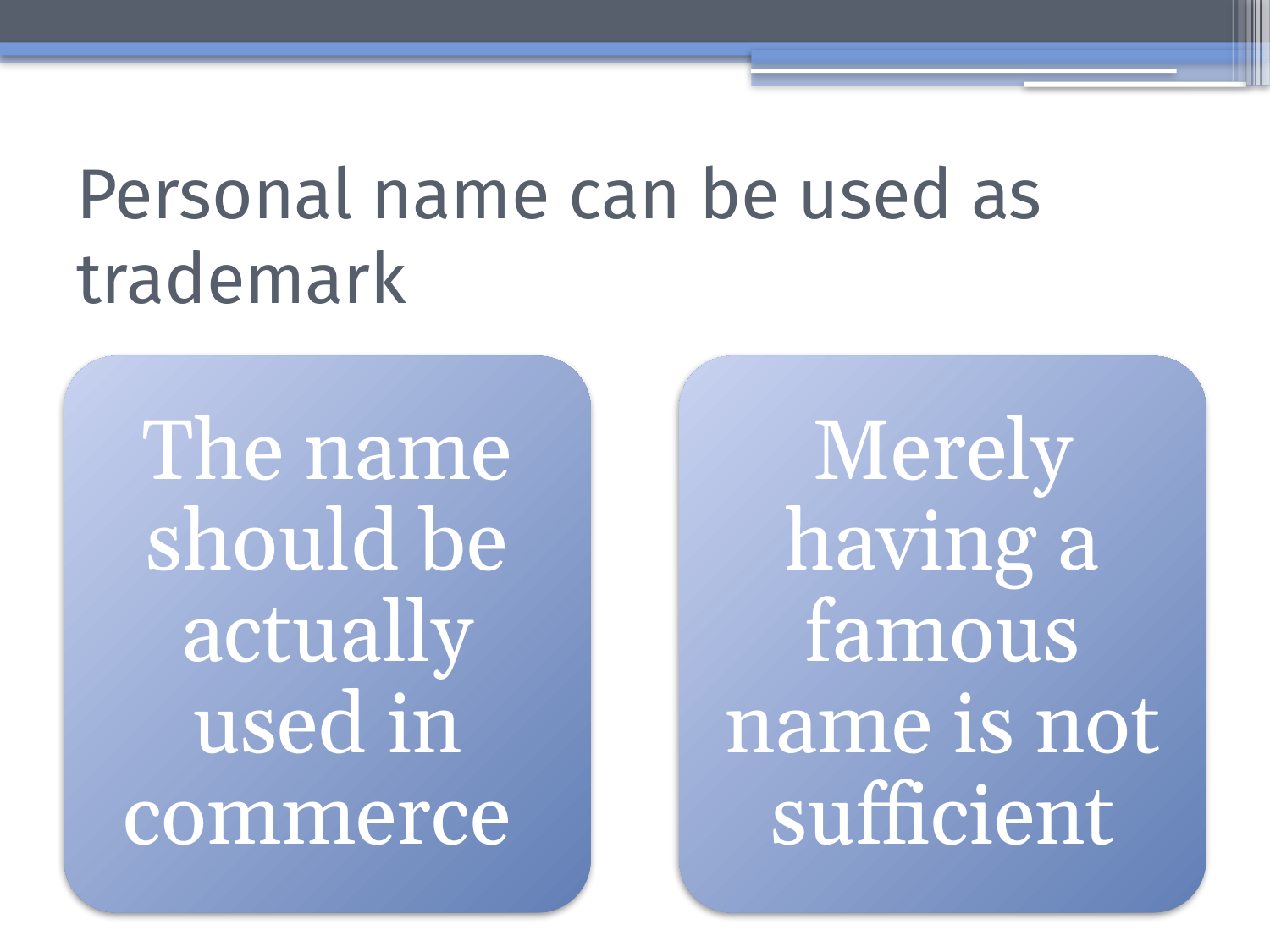

# Personal name can be used as trademark
The name should be actually used in commerce
Merely having a famous name is not sufficient